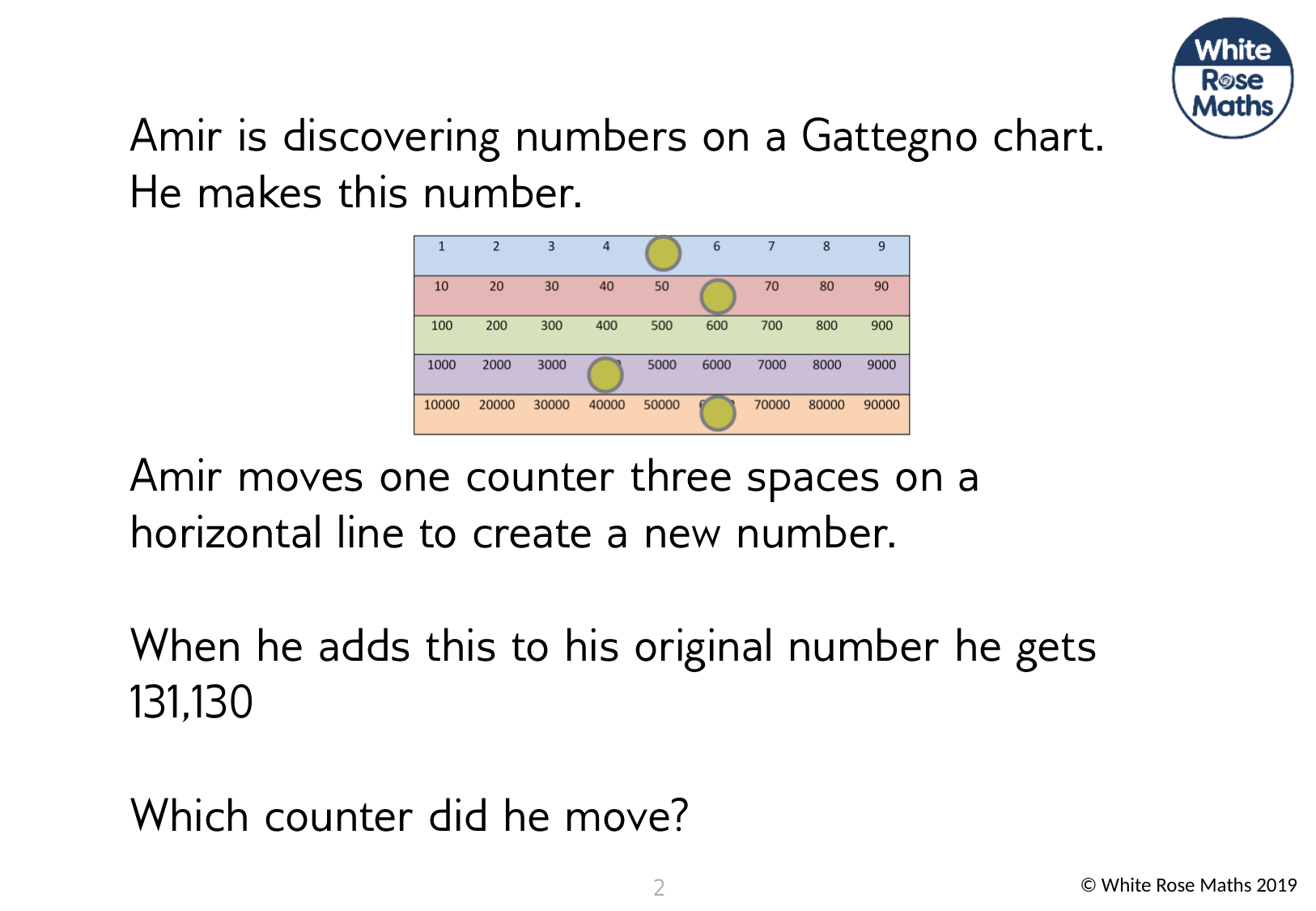

Amir is discovering numbers on a Gattegno chart.
He makes this number.

Amir moves one counter three spaces on a horizontal line to create a new number.

When he adds this to his original number he gets 131,130

Which counter did he move?

2